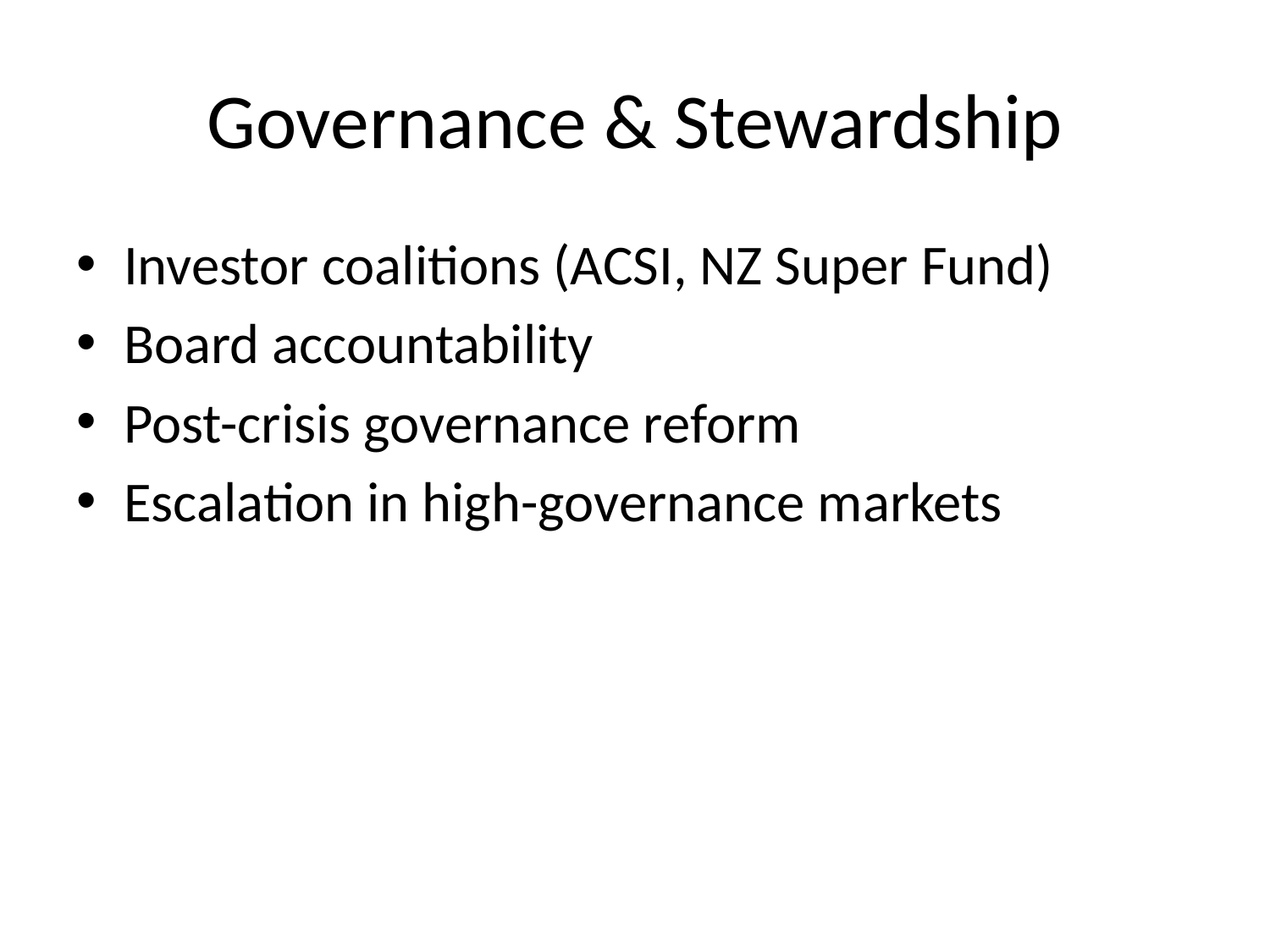

# Governance & Stewardship
Investor coalitions (ACSI, NZ Super Fund)
Board accountability
Post-crisis governance reform
Escalation in high-governance markets